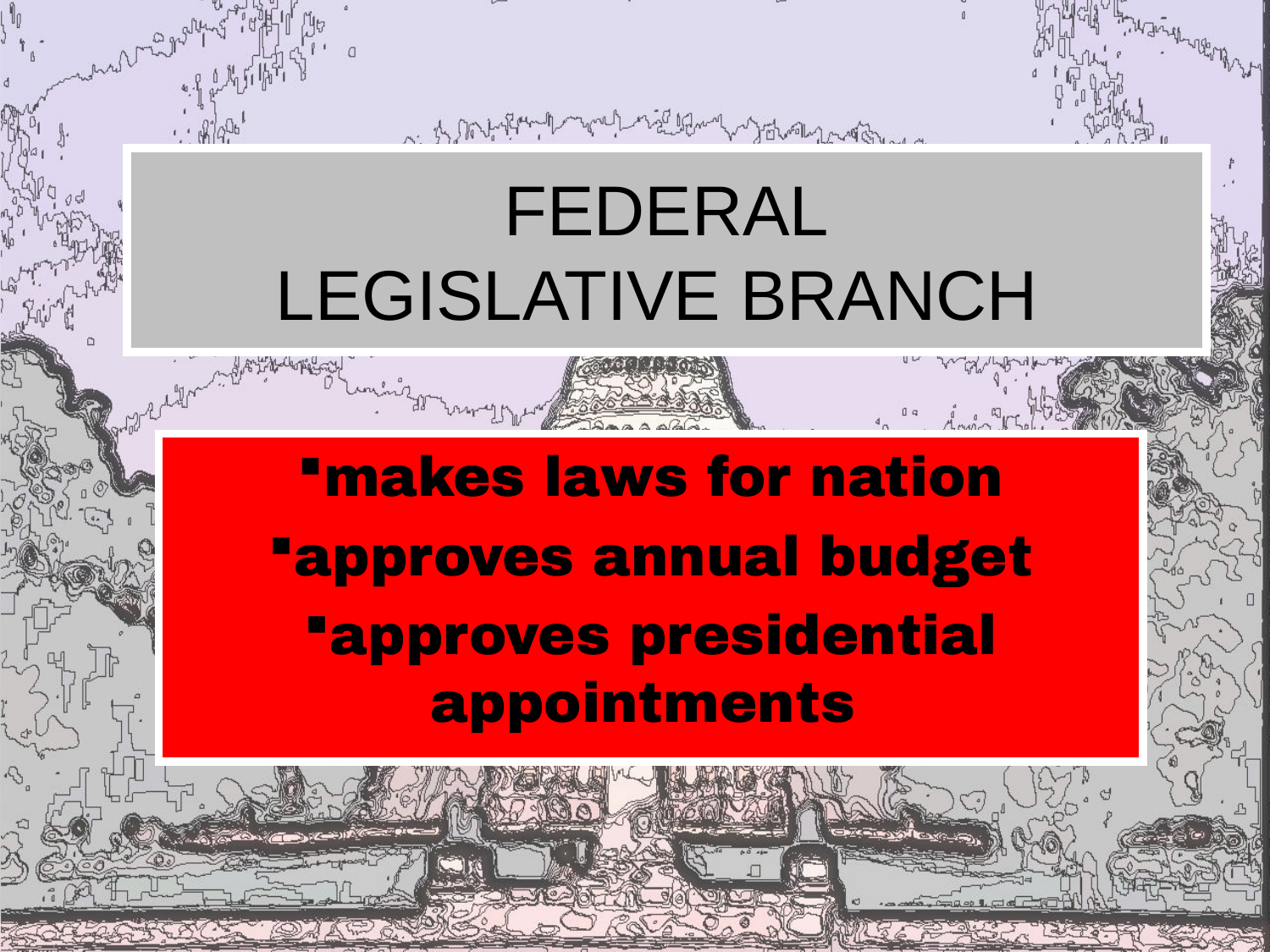

# FEDERAL LEGISLATIVE BRANCH
makes laws for nation
approves annual budget
approves presidential appointments